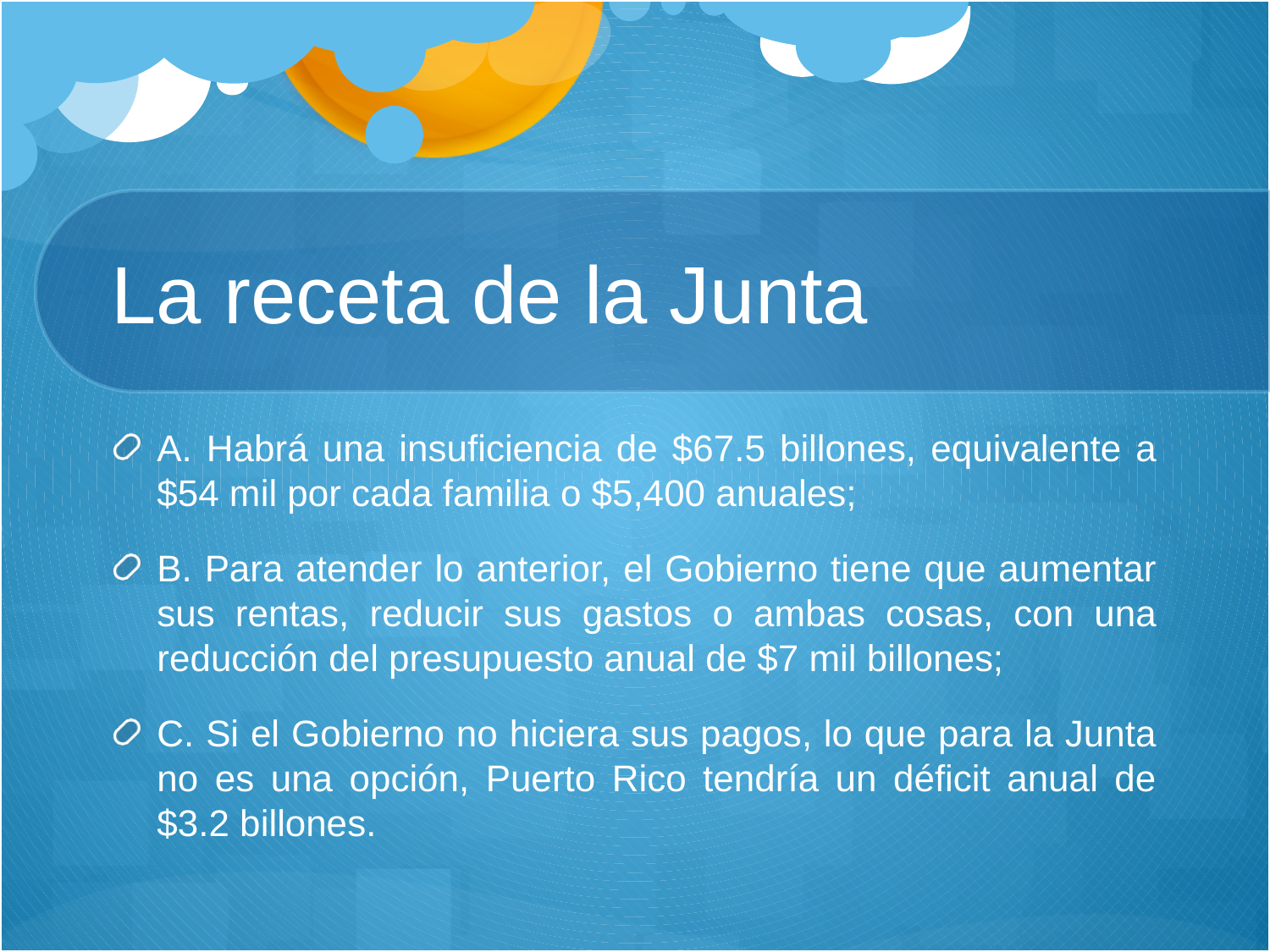

# La receta de la Junta
A. Habrá una insuficiencia de $67.5 billones, equivalente a $54 mil por cada familia o $5,400 anuales;
B. Para atender lo anterior, el Gobierno tiene que aumentar sus rentas, reducir sus gastos o ambas cosas, con una reducción del presupuesto anual de $7 mil billones;
C. Si el Gobierno no hiciera sus pagos, lo que para la Junta no es una opción, Puerto Rico tendría un déficit anual de $3.2 billones.